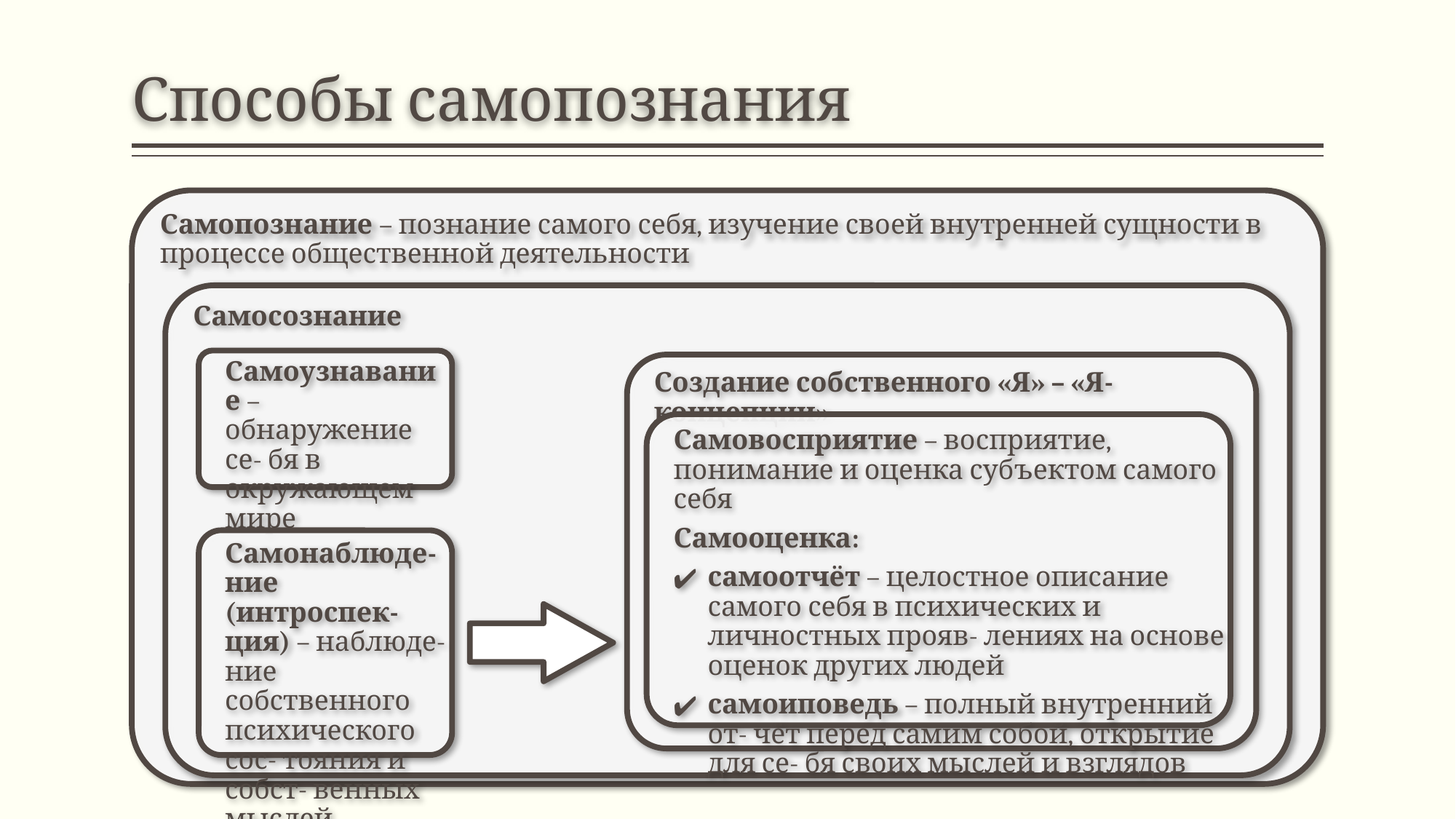

# Способы самопознания

Самопознание – познание самого себя, изучение своей внутренней сущности в процессе общественной деятельности

Самосознание

Самоузнавание – обнаружение се- бя в окружающем мире

Создание собственного «Я» – «Я-концепции»

Самовосприятие – восприятие, понимание и оценка субъектом самого себя
Самооценка:
самоотчёт – целостное описание самого себя в психических и личностных прояв- лениях на основе оценок других людей
самоиповедь – полный внутренний от- чёт перед самим собой, открытие для се- бя своих мыслей и взглядов

Самонаблюде- ние (интроспек- ция) – наблюде- ние собственного психического сос- тояния и собст- венных мыслей